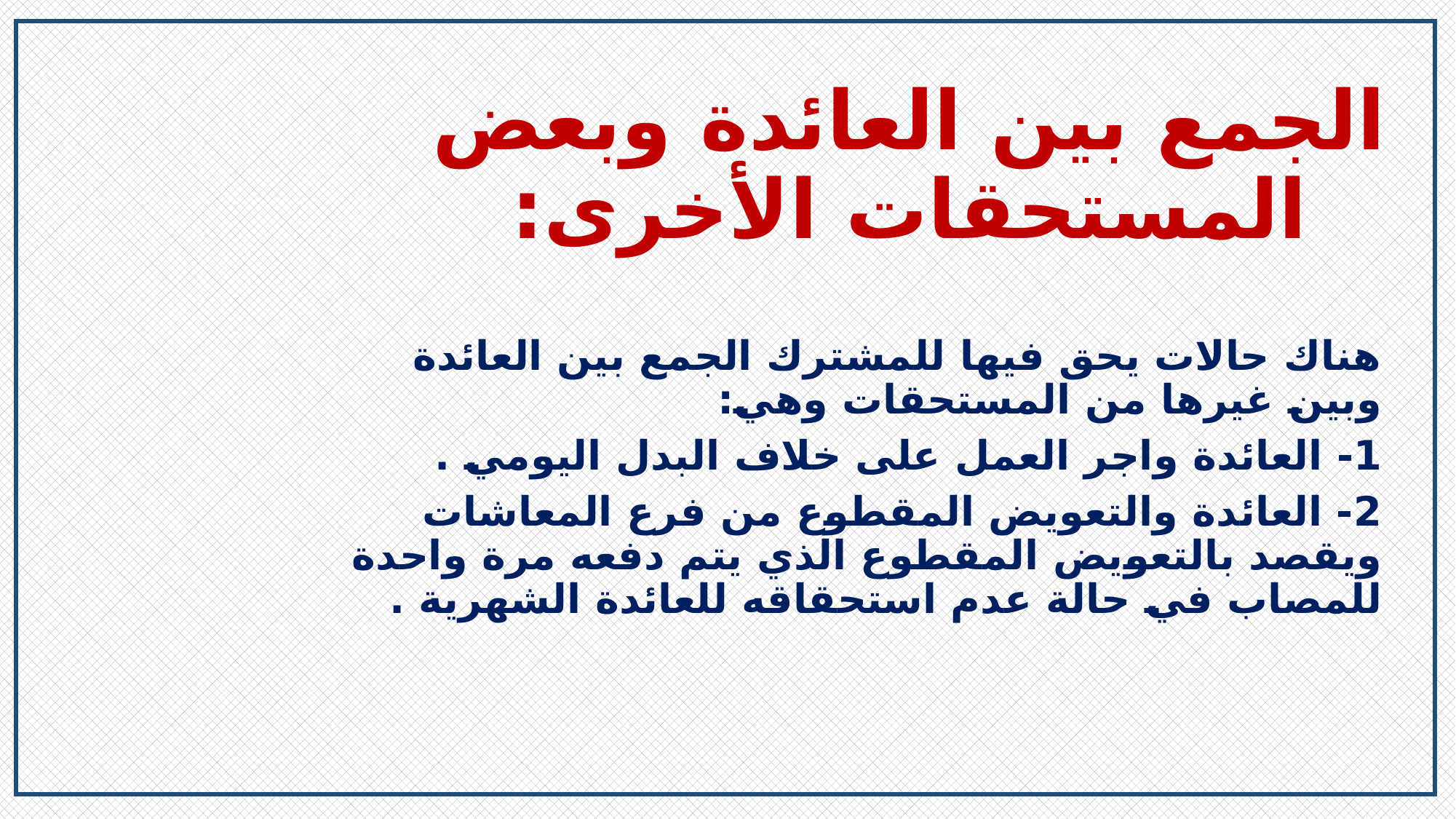

# الجمع بين العائدة وبعض المستحقات الأخرى:

هناك حالات يحق فيها للمشترك الجمع بين العائدة وبين غيرها من المستحقات وهي:
1- العائدة واجر العمل على خلاف البدل اليومي .
2- العائدة والتعويض المقطوع من فرع المعاشات ويقصد بالتعويض المقطوع الذي يتم دفعه مرة واحدة للمصاب في حالة عدم استحقاقه للعائدة الشهرية .